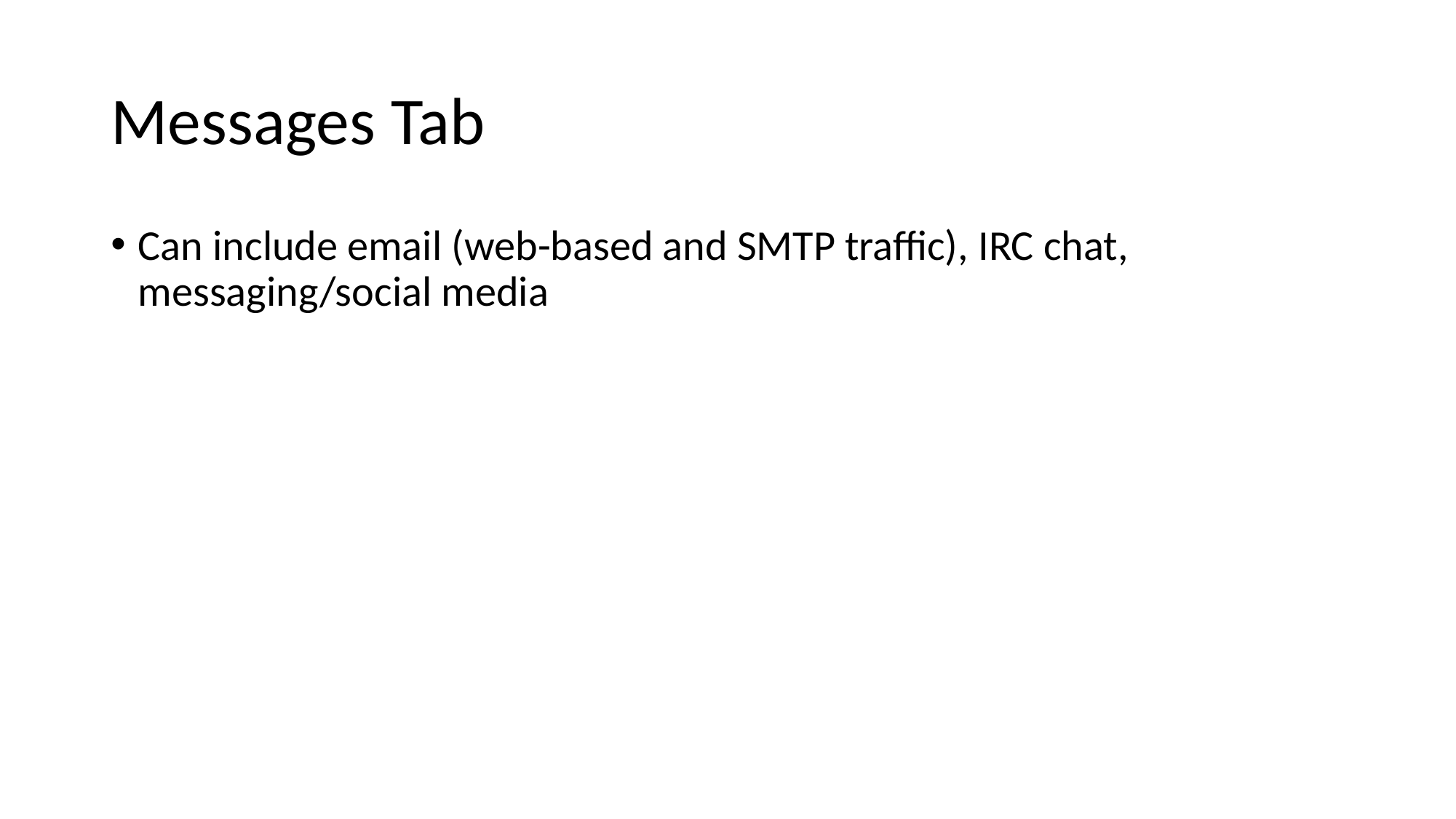

# Messages Tab
Can include email (web-based and SMTP traffic), IRC chat, messaging/social media